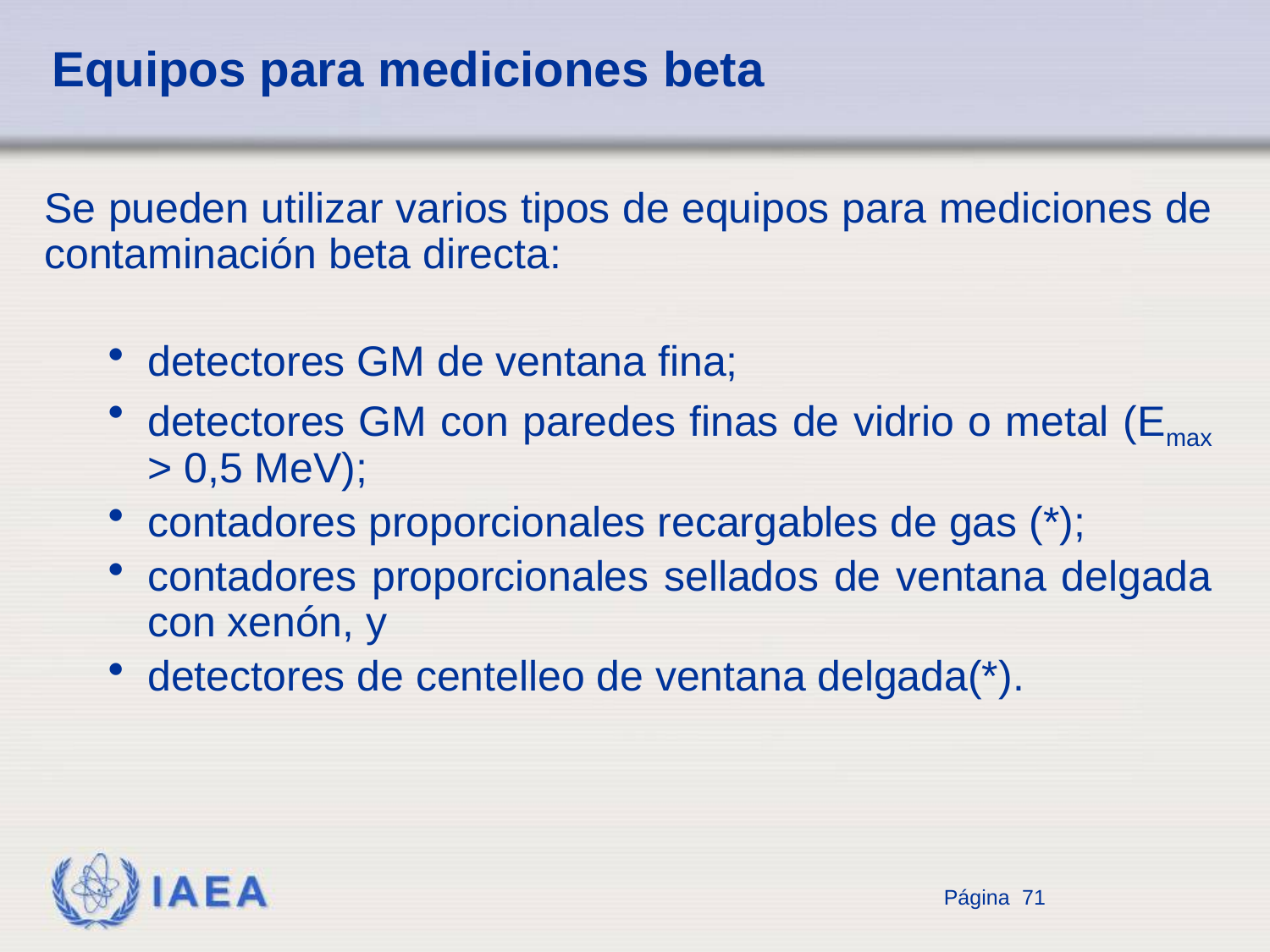

# Equipos para mediciones beta
Se pueden utilizar varios tipos de equipos para mediciones de contaminación beta directa:

detectores GM de ventana fina;
detectores GM con paredes finas de vidrio o metal (Emax > 0,5 MeV);
contadores proporcionales recargables de gas (*);
contadores proporcionales sellados de ventana delgada con xenón, y
detectores de centelleo de ventana delgada(*).